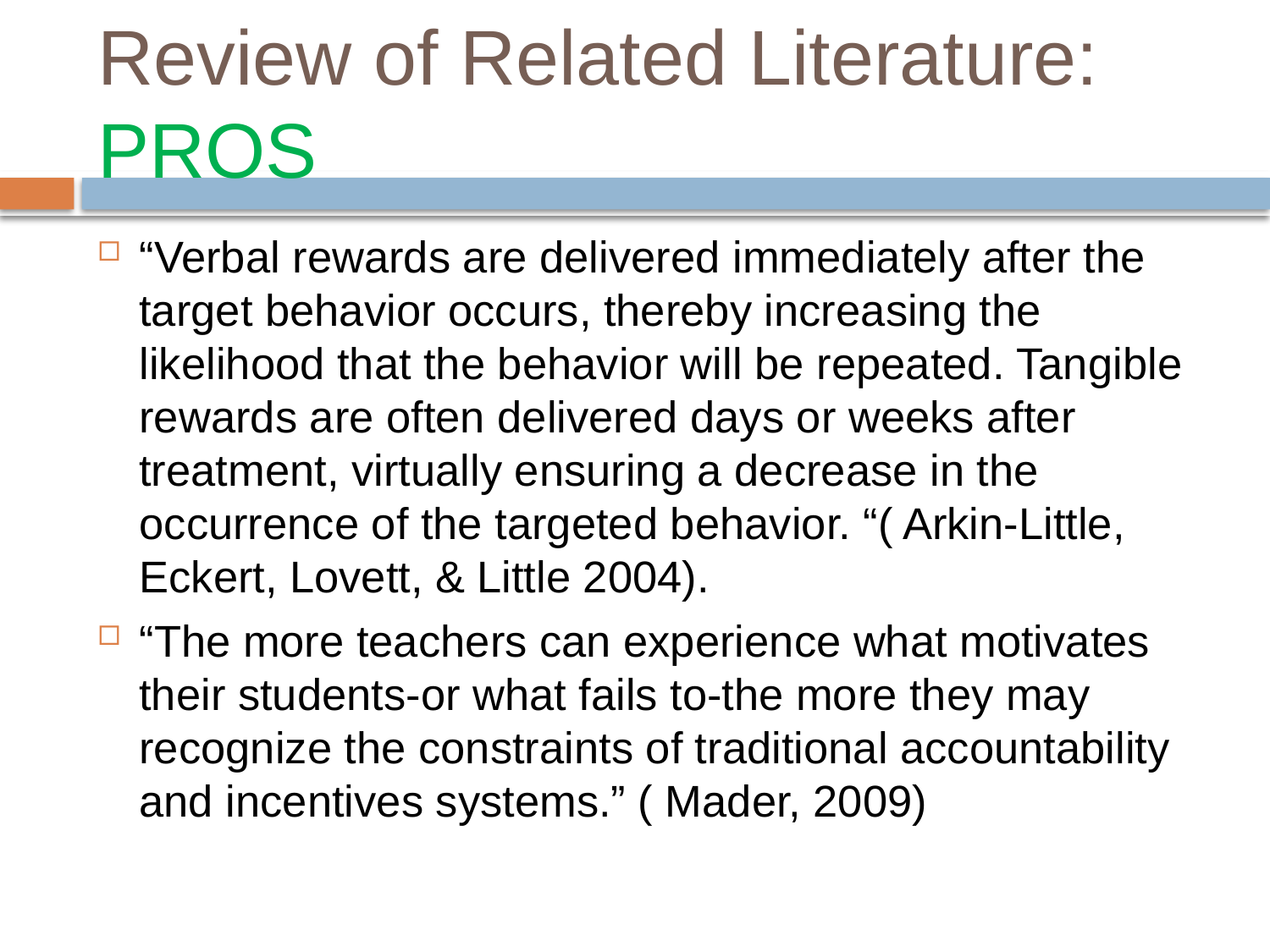

# Review of Related Literature: PROS
“Verbal rewards are delivered immediately after the target behavior occurs, thereby increasing the likelihood that the behavior will be repeated. Tangible rewards are often delivered days or weeks after treatment, virtually ensuring a decrease in the occurrence of the targeted behavior. “( Arkin-Little, Eckert, Lovett, & Little 2004).
“The more teachers can experience what motivates their students-or what fails to-the more they may recognize the constraints of traditional accountability and incentives systems.” ( Mader, 2009)